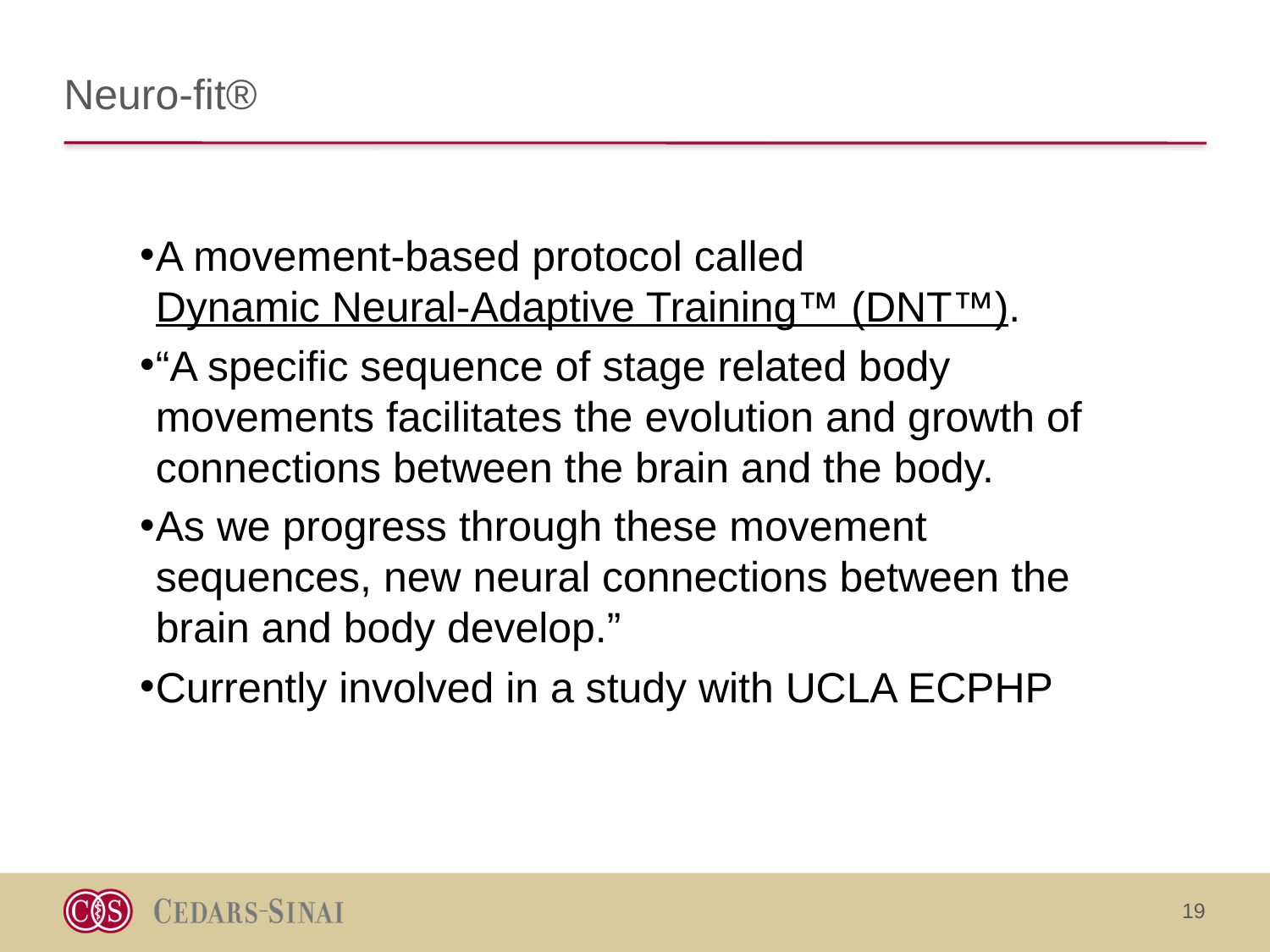

# Neuro-fit®
A movement-based protocol called Dynamic Neural-Adaptive Training™ (DNT™).
“A specific sequence of stage related body movements facilitates the evolution and growth of connections between the brain and the body.
As we progress through these movement sequences, new neural connections between the brain and body develop.”
Currently involved in a study with UCLA ECPHP
19